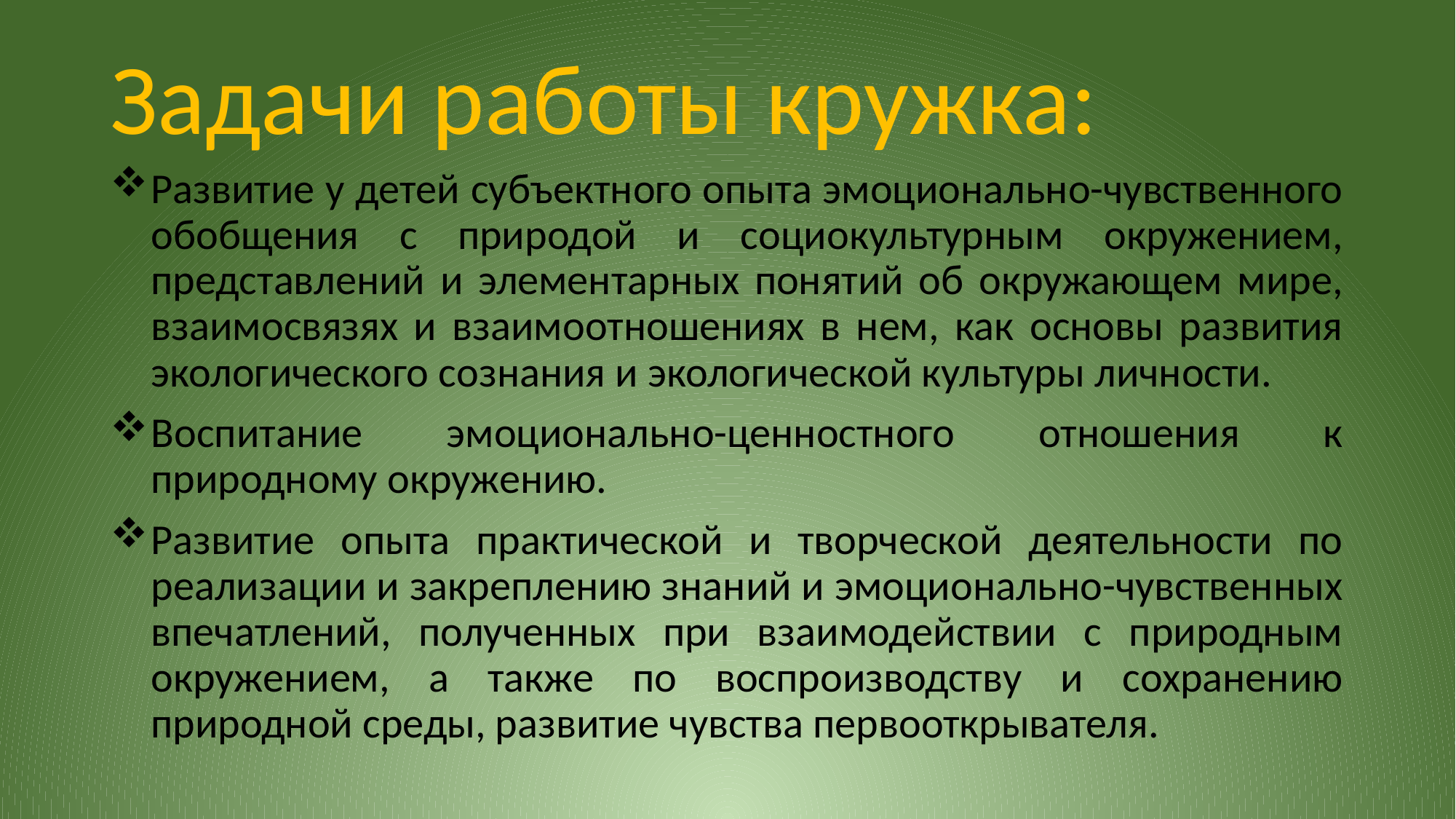

# Задачи работы кружка:
Развитие у детей субъектного опыта эмоционально-чувственного обобщения с природой и социокультурным окружением, представлений и элементарных понятий об окружающем мире, взаимосвязях и взаимоотношениях в нем, как основы развития экологического сознания и экологической культуры личности.
Воспитание эмоционально-ценностного отношения к природному окружению.
Развитие опыта практической и творческой деятельности по реализации и закреплению знаний и эмоционально-чувственных впечатлений, полученных при взаимодействии с природным окружением, а также по воспроизводству и сохранению природной среды, развитие чувства первооткрывателя.